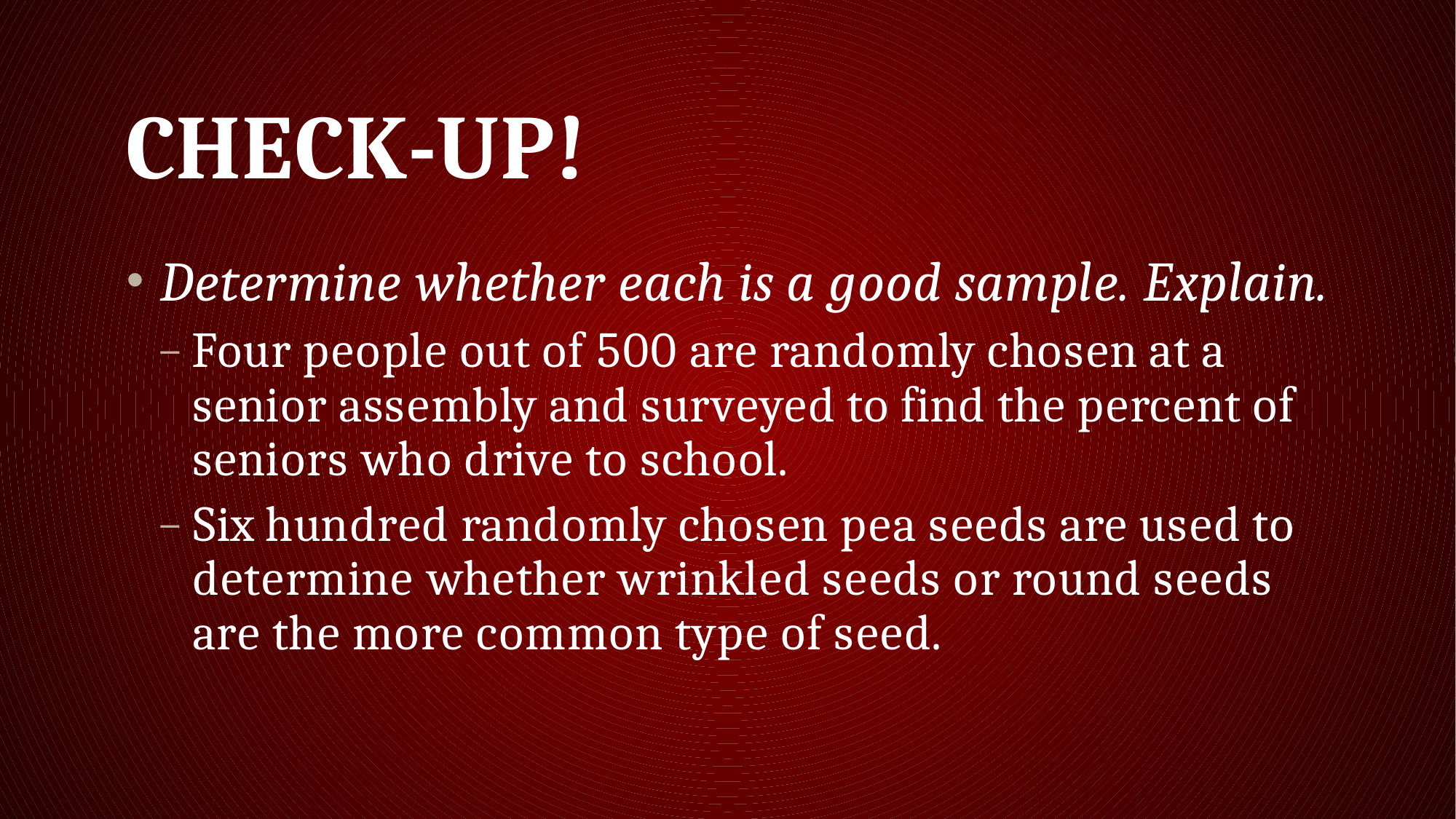

# Check-up!
Determine whether each is a good sample. Explain.
Four people out of 500 are randomly chosen at a senior assembly and surveyed to find the percent of seniors who drive to school.
Six hundred randomly chosen pea seeds are used to determine whether wrinkled seeds or round seeds are the more common type of seed.